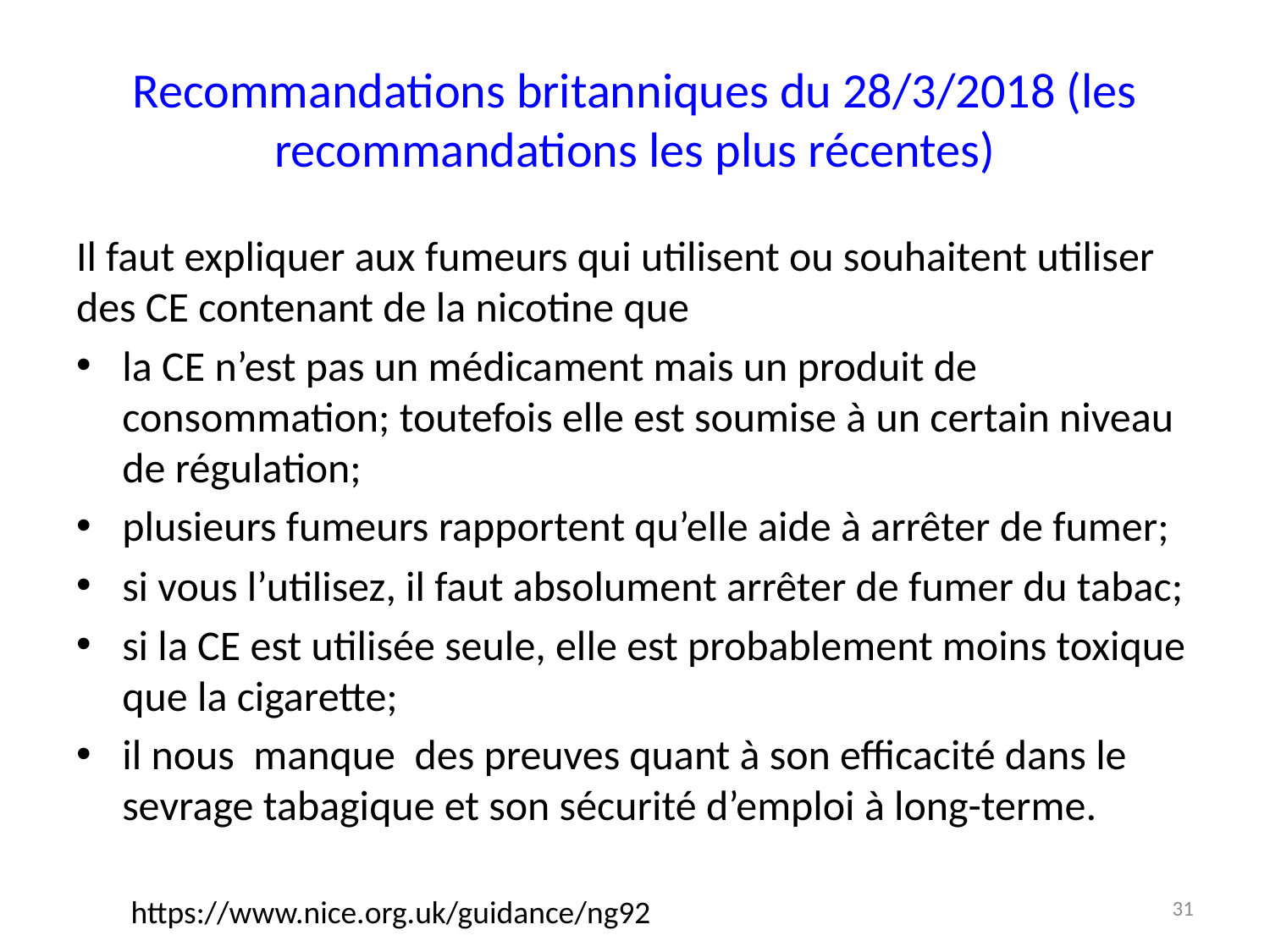

# Recommandations britanniques du 28/3/2018 (les recommandations les plus récentes)
Il faut expliquer aux fumeurs qui utilisent ou souhaitent utiliser des CE contenant de la nicotine que
la CE n’est pas un médicament mais un produit de consommation; toutefois elle est soumise à un certain niveau de régulation;
plusieurs fumeurs rapportent qu’elle aide à arrêter de fumer;
si vous l’utilisez, il faut absolument arrêter de fumer du tabac;
si la CE est utilisée seule, elle est probablement moins toxique que la cigarette;
il nous  manque  des preuves quant à son efficacité dans le sevrage tabagique et son sécurité d’emploi à long-terme.
31
https://www.nice.org.uk/guidance/ng92